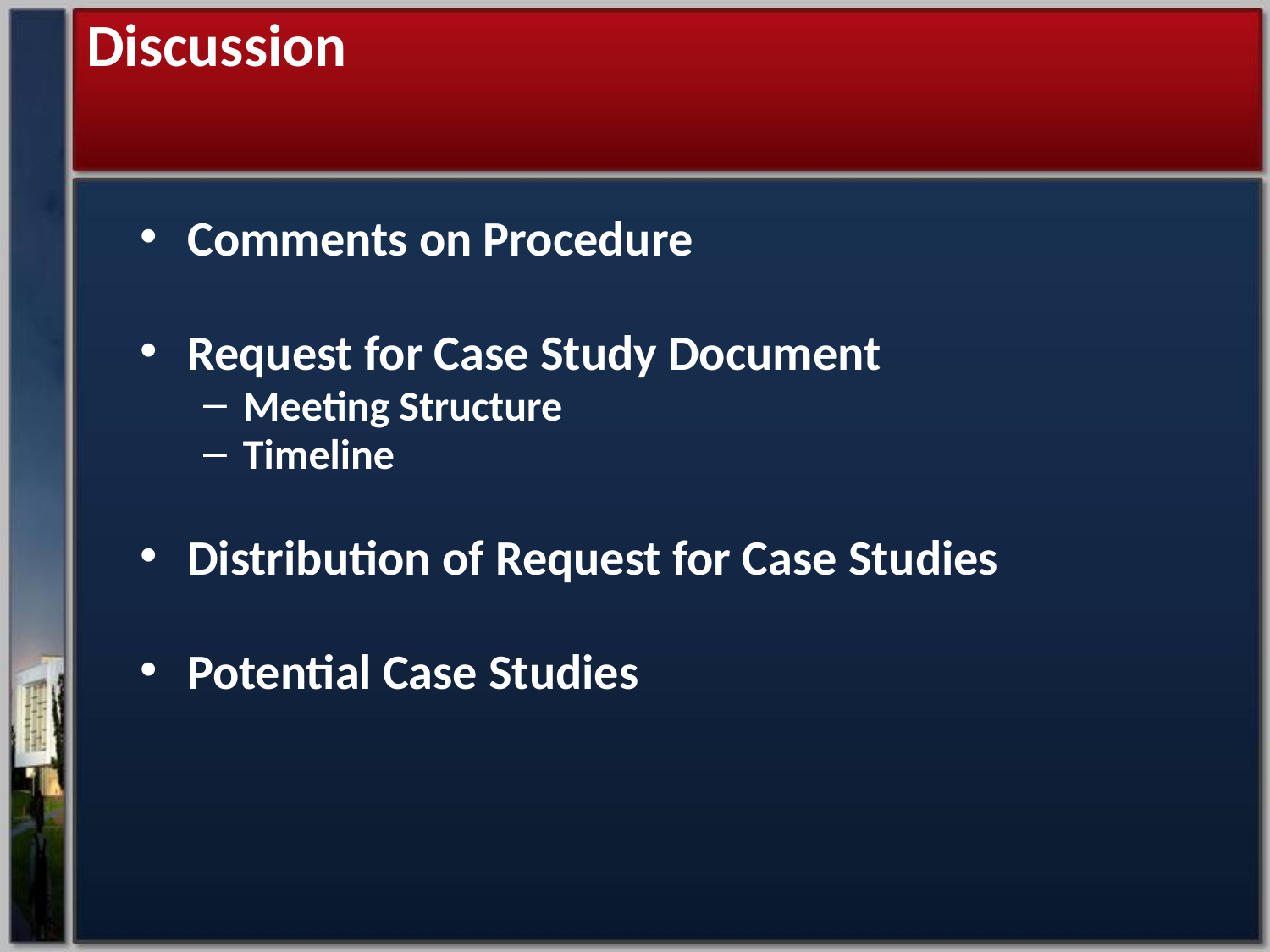

Discussion
Comments on Procedure

Request for Case Study Document
Meeting Structure
Timeline

Distribution of Request for Case Studies

Potential Case Studies